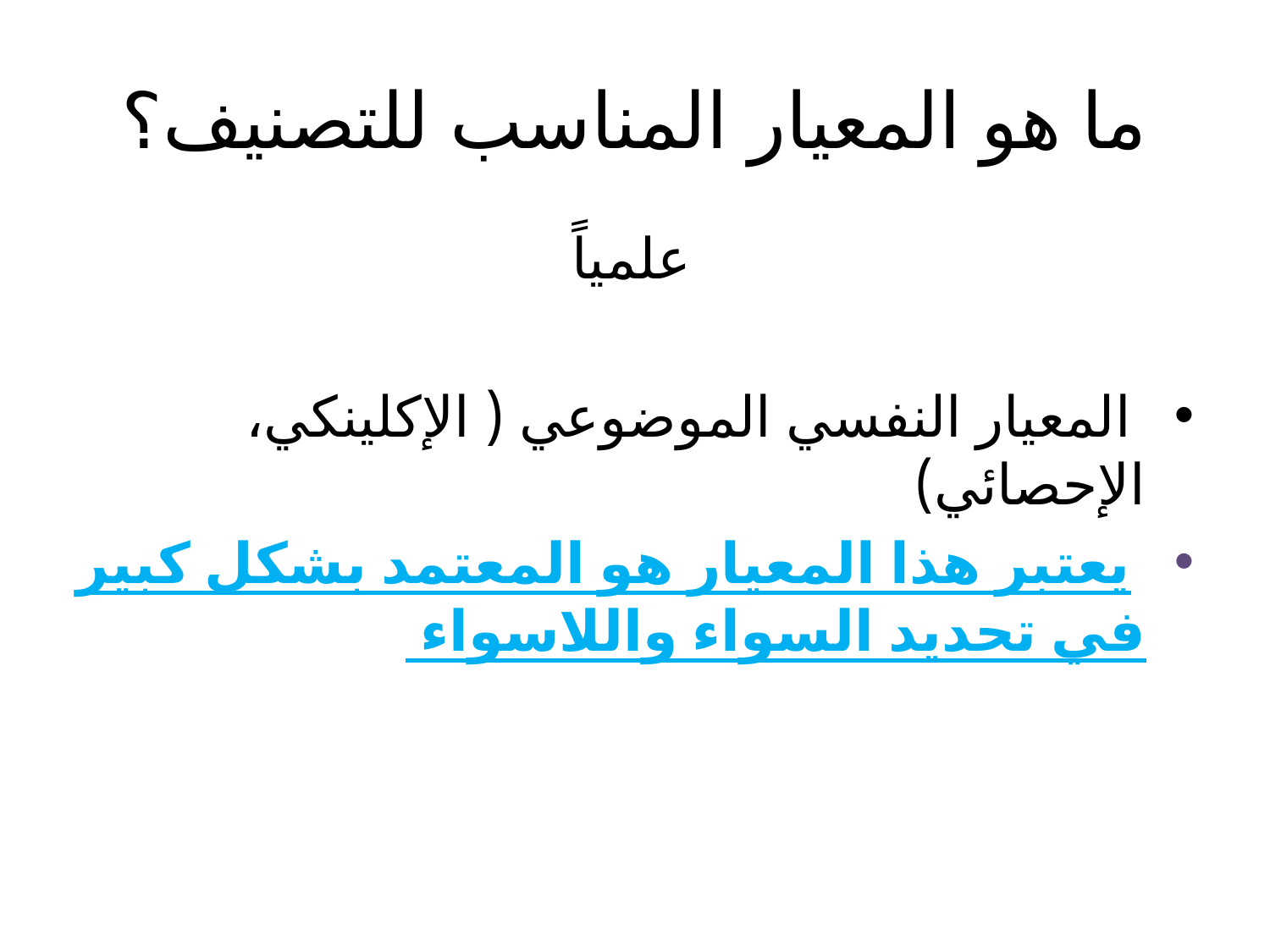

# ما هو المعيار المناسب للتصنيف؟
علمياً

 المعيار النفسي الموضوعي ( الإكلينكي، الإحصائي)
 يعتبر هذا المعيار هو المعتمد بشكل كبير في تحديد السواء واللاسواء